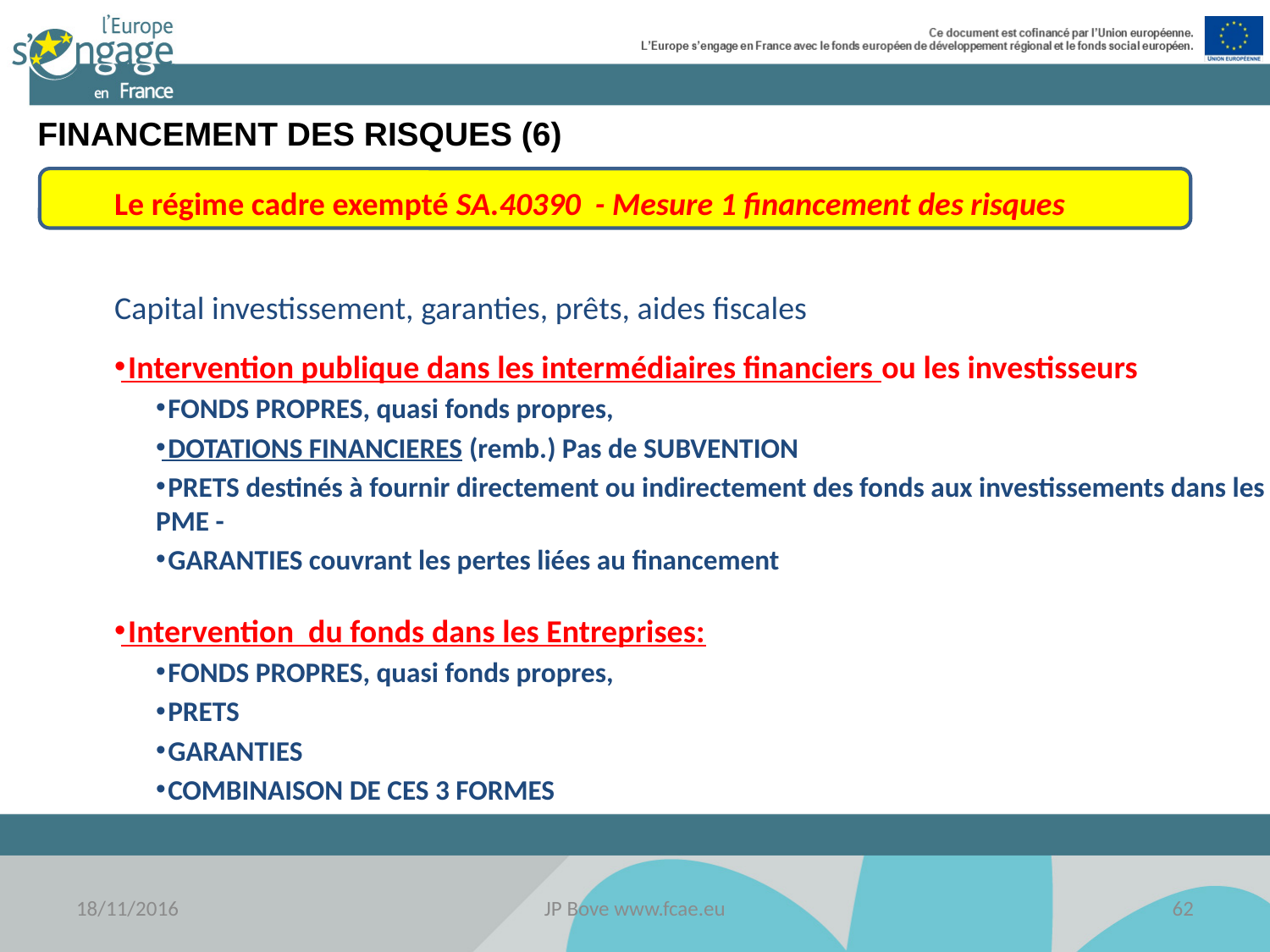

FINANCEMENT DES RISQUES (6)

Le régime cadre exempté SA.40390  - Mesure 1 financement des risques

Capital investissement, garanties, prêts, aides fiscales

 Intervention publique dans les intermédiaires financiers ou les investisseurs
 FONDS PROPRES, quasi fonds propres,
 DOTATIONS FINANCIERES (remb.) Pas de SUBVENTION
 PRETS destinés à fournir directement ou indirectement des fonds aux investissements dans les PME -
 GARANTIES couvrant les pertes liées au financement

 Intervention  du fonds dans les Entreprises:
 FONDS PROPRES, quasi fonds propres,
 PRETS
 GARANTIES
 COMBINAISON DE CES 3 FORMES

18/11/2016
JP Bove www.fcae.eu
62